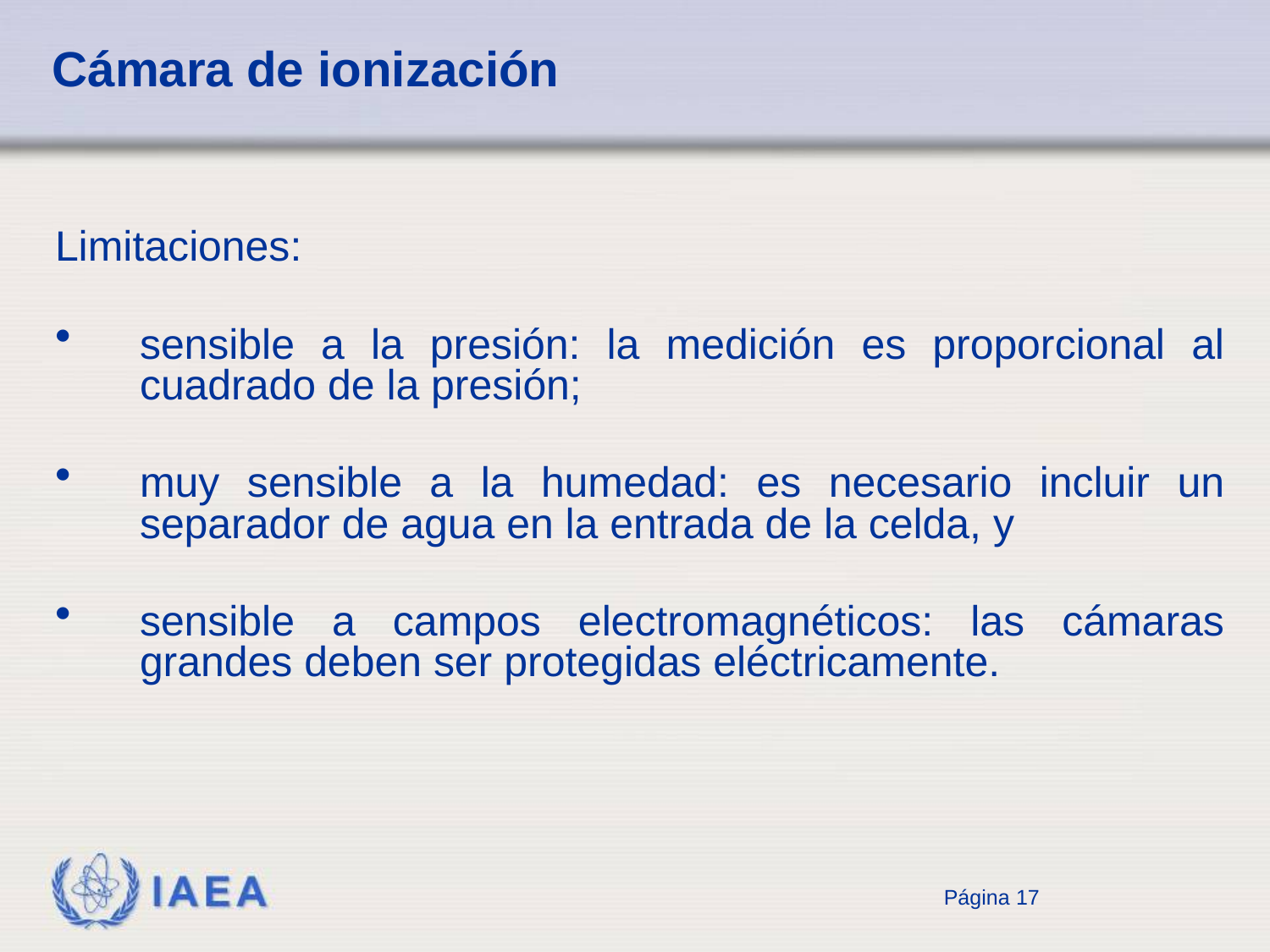

# Cámara de ionización
Limitaciones:

sensible a la presión: la medición es proporcional al cuadrado de la presión;

muy sensible a la humedad: es necesario incluir un separador de agua en la entrada de la celda, y

sensible a campos electromagnéticos: las cámaras grandes deben ser protegidas eléctricamente.